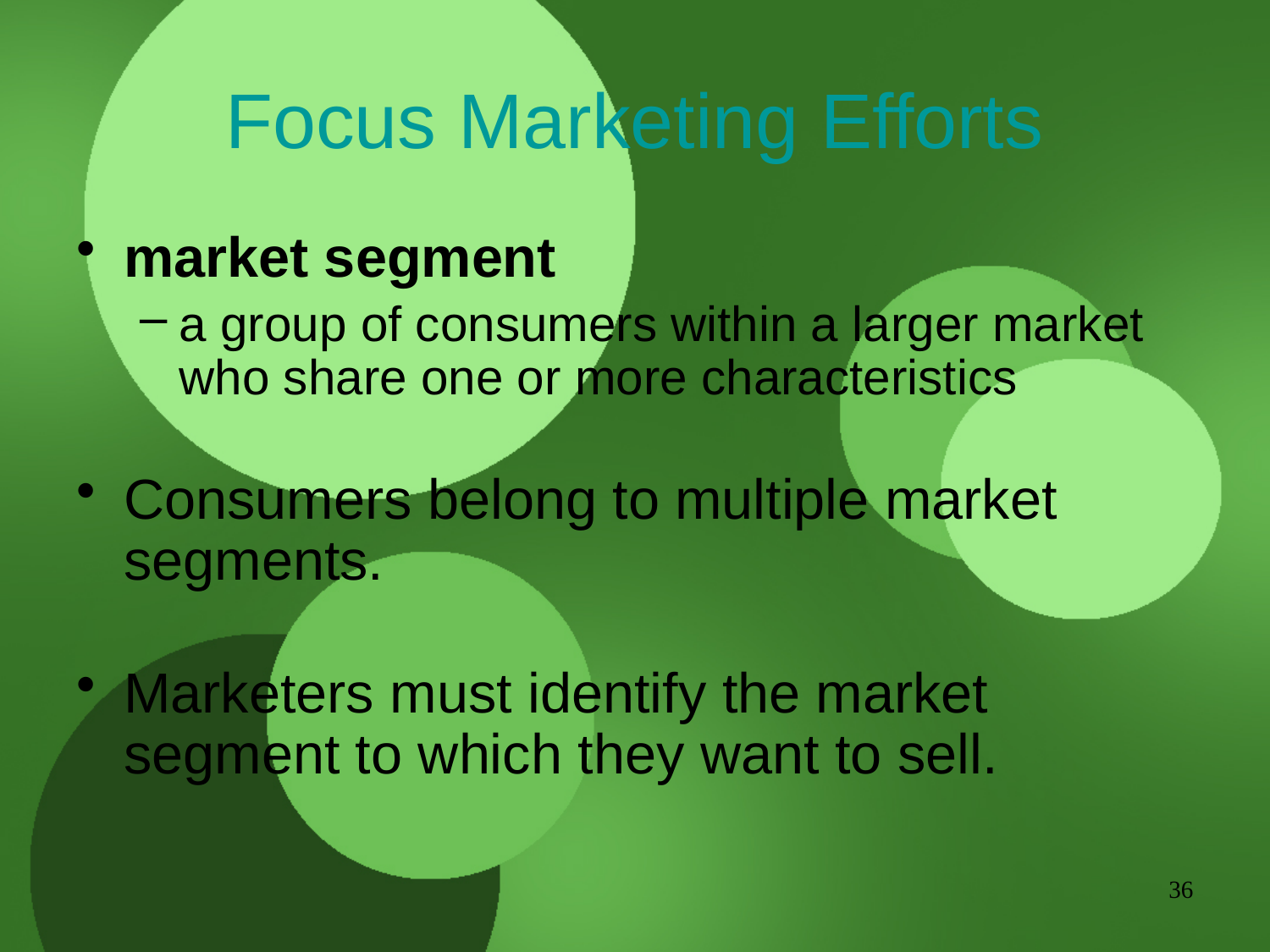

# Focus Marketing Efforts
market segment
a group of consumers within a larger market who share one or more characteristics
Consumers belong to multiple market segments.
Marketers must identify the market segment to which they want to sell.
36